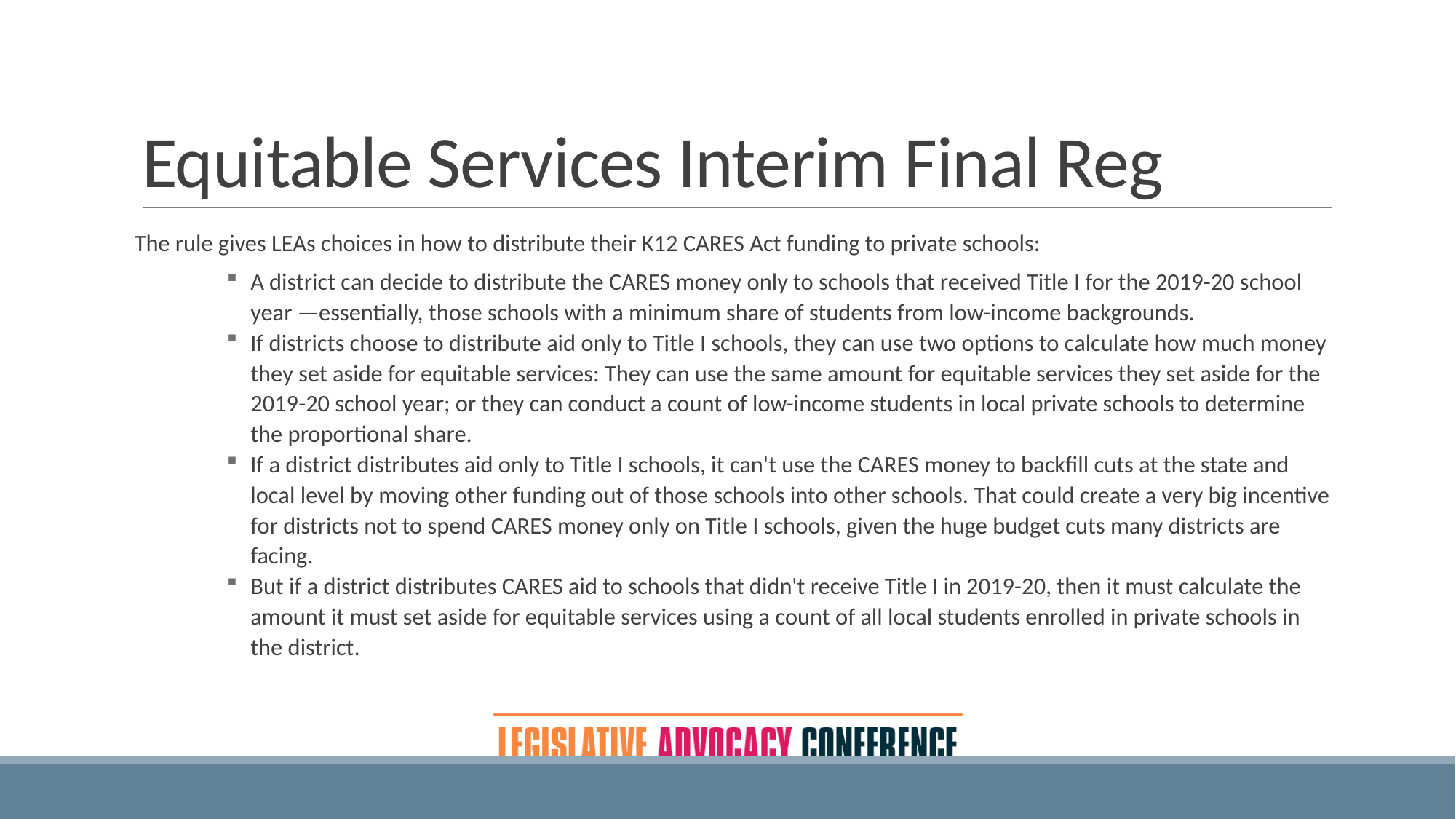

# Equitable Services Interim Final Reg
The rule gives LEAs choices in how to distribute their K12 CARES Act funding to private schools:
A district can decide to distribute the CARES money only to schools that received Title I for the 2019-20 school year —essentially, those schools with a minimum share of students from low-income backgrounds.
If districts choose to distribute aid only to Title I schools, they can use two options to calculate how much money they set aside for equitable services: They can use the same amount for equitable services they set aside for the 2019-20 school year; or they can conduct a count of low-income students in local private schools to determine the proportional share.
If a district distributes aid only to Title I schools, it can't use the CARES money to backfill cuts at the state and local level by moving other funding out of those schools into other schools. That could create a very big incentive for districts not to spend CARES money only on Title I schools, given the huge budget cuts many districts are facing.
But if a district distributes CARES aid to schools that didn't receive Title I in 2019-20, then it must calculate the amount it must set aside for equitable services using a count of all local students enrolled in private schools in the district.